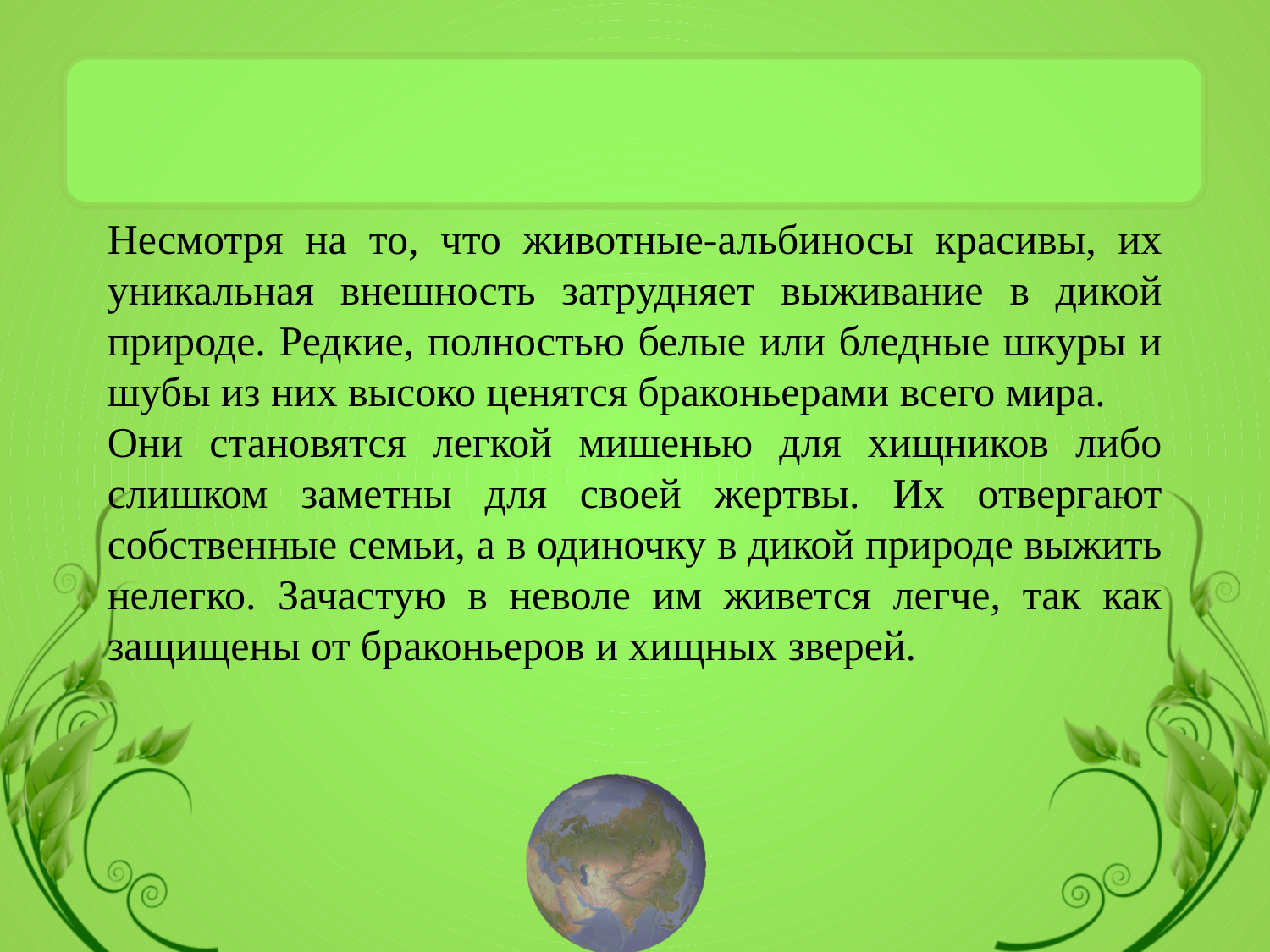

#
Несмотря на то, что животные-альбиносы красивы, их уникальная внешность затрудняет выживание в дикой природе. Редкие, полностью белые или бледные шкуры и шубы из них высоко ценятся браконьерами всего мира.
Они становятся легкой мишенью для хищников либо слишком заметны для своей жертвы. Их отвергают собственные семьи, а в одиночку в дикой природе выжить нелегко. Зачастую в неволе им живется легче, так как защищены от браконьеров и хищных зверей.